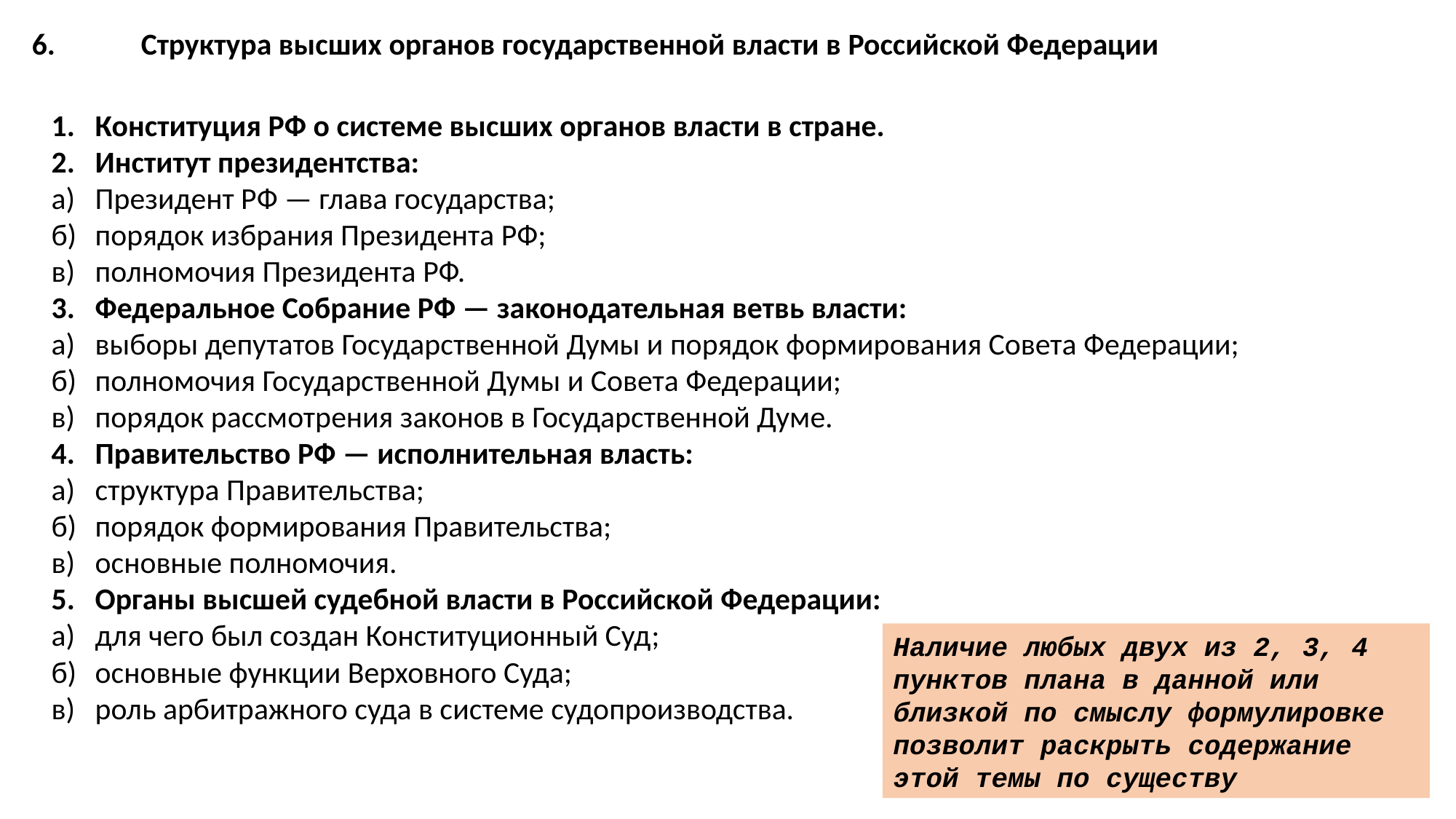

6.	Структура высших органов государственной власти в Российской Федерации
1.	Конституция РФ о системе высших органов власти в стране.
2.	Институт президентства:
а)	Президент РФ — глава государства;
б)	порядок избрания Президента РФ;
в)	полномочия Президента РФ.
3.	Федеральное Собрание РФ — законодательная ветвь власти:
а)	выборы депутатов Государственной Думы и порядок формирования Совета Федерации;
б)	полномочия Государственной Думы и Совета Федерации;
в)	порядок рассмотрения законов в Государственной Думе.
4.	Правительство РФ — исполнительная власть:
а)	структура Правительства;
б)	порядок формирования Правительства;
в)	основные полномочия.
5.	Органы высшей судебной власти в Российской Федерации:
а)	для чего был создан Конституционный Суд;
б)	основные функции Верховного Суда;
в)	роль арбитражного суда в системе судопроизводства.
Наличие любых двух из 2, 3, 4  пунктов плана в данной или близкой по смыслу формулировке позволит раскрыть содержание этой темы по существу